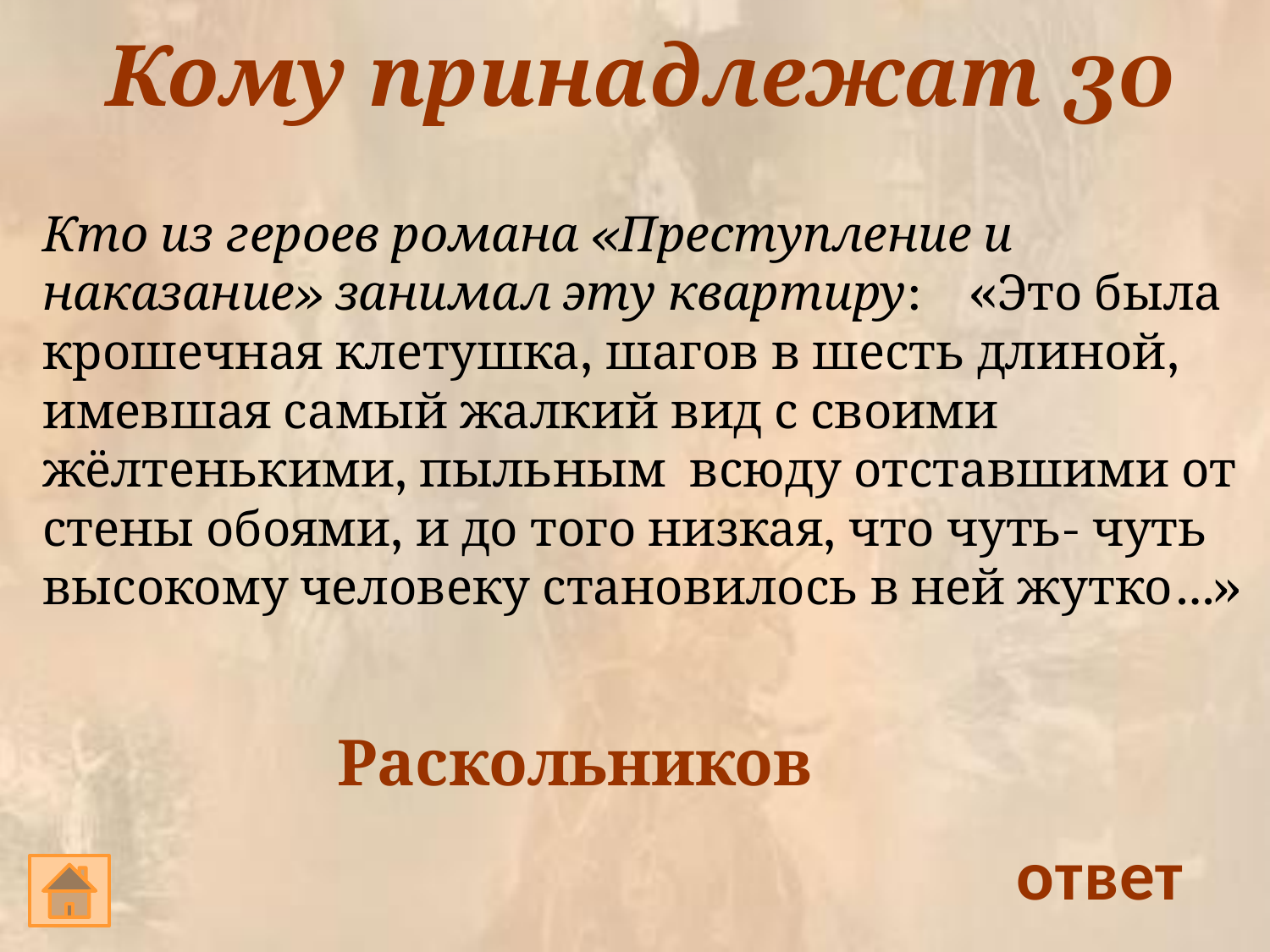

# Кому принадлежат 30
Кто из героев романа «Преступление и наказание» занимал эту квартиру:    «Это была крошечная клетушка, шагов в шесть длиной, имевшая самый жалкий вид с своими жёлтенькими, пыльным  всюду отставшими от стены обоями, и до того низкая, что чуть- чуть высокому человеку становилось в ней жутко…»
Раскольников
ответ